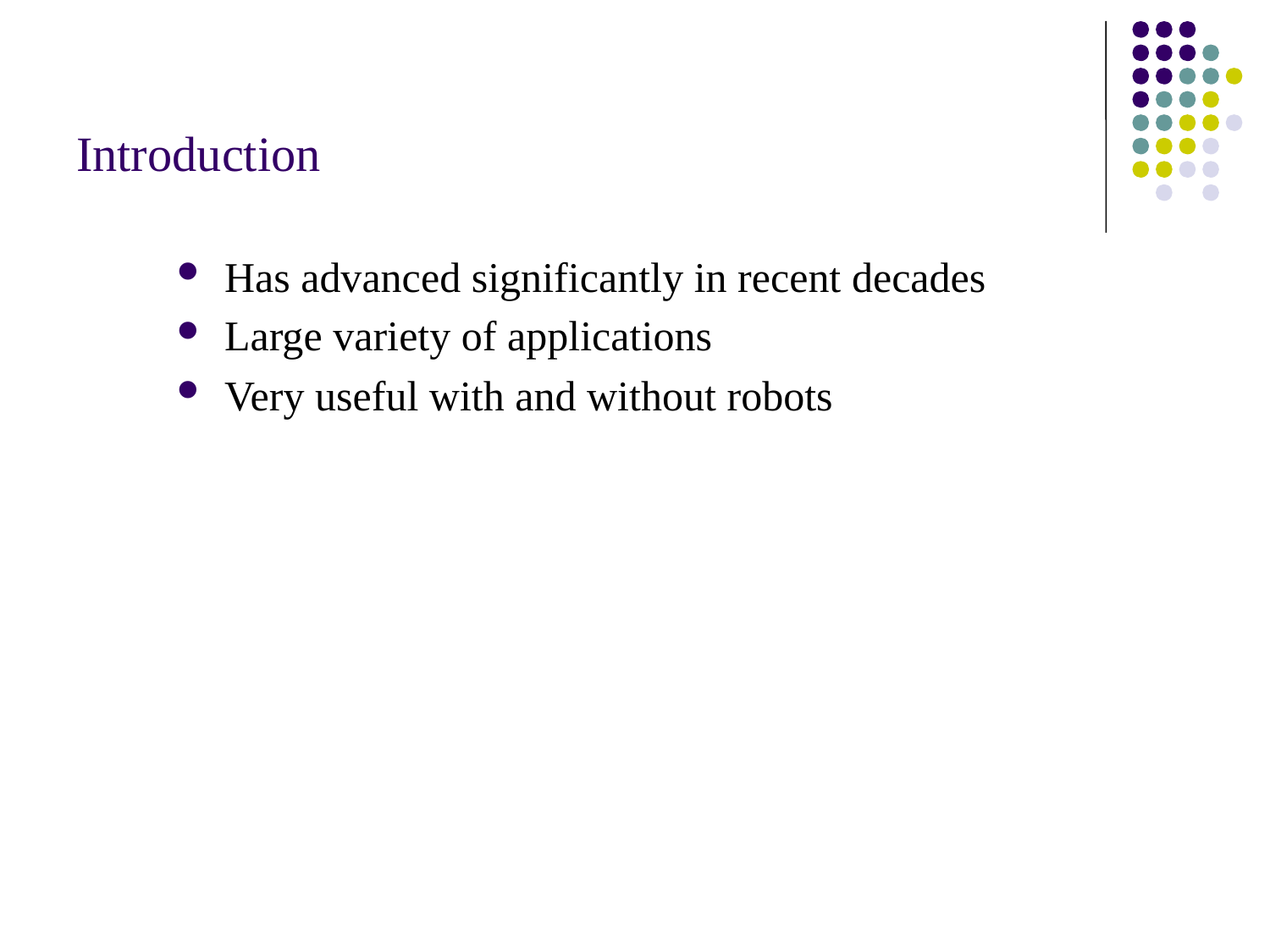

# Introduction
Has advanced significantly in recent decades
Large variety of applications
Very useful with and without robots